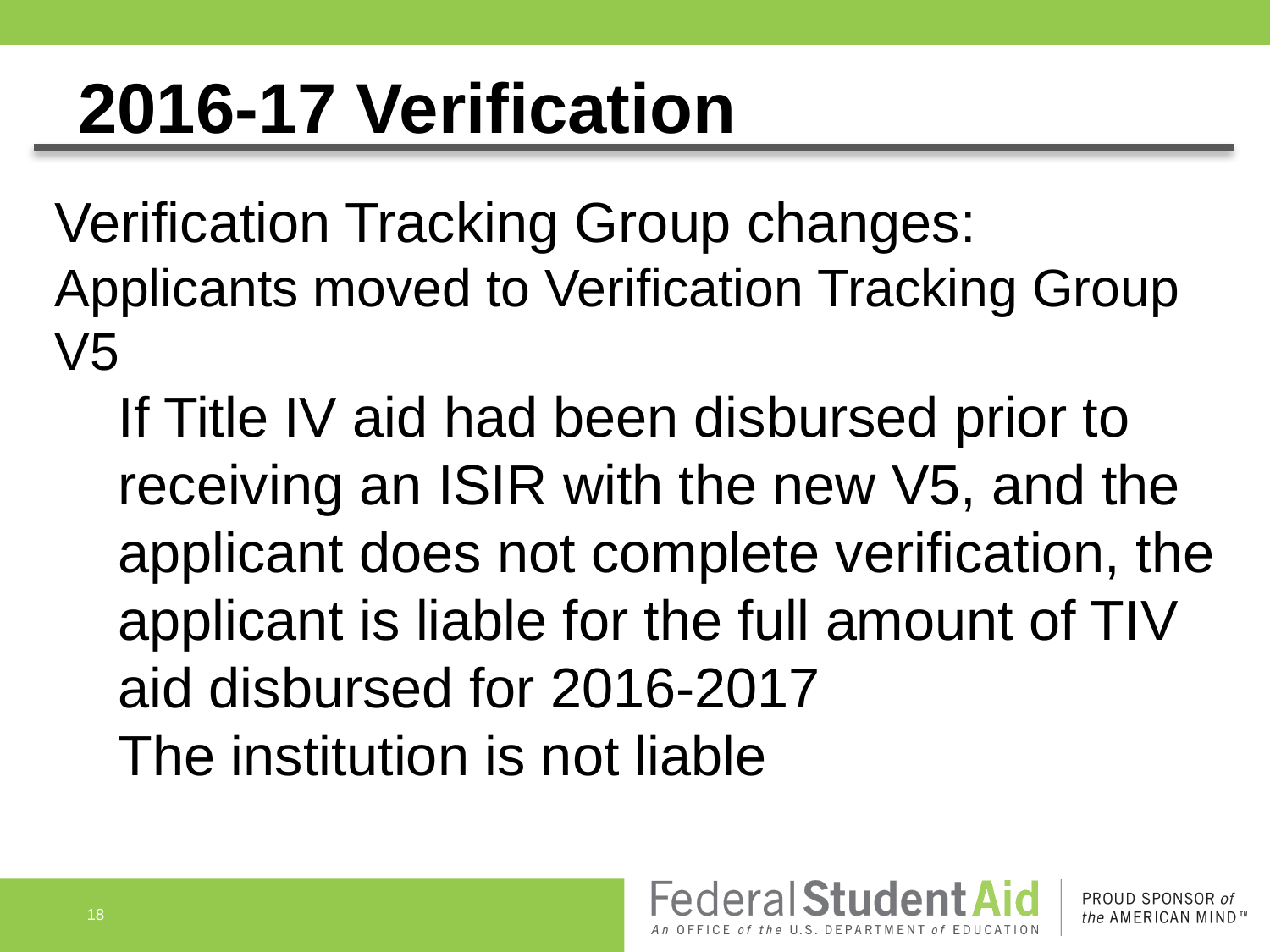

# 2016-17 Verification
Verification Tracking Group changes:
Applicants moved to Verification Tracking Group V5
If Title IV aid had been disbursed prior to receiving an ISIR with the new V5, and the applicant does not complete verification, the applicant is liable for the full amount of TIV aid disbursed for 2016-2017
The institution is not liable
18